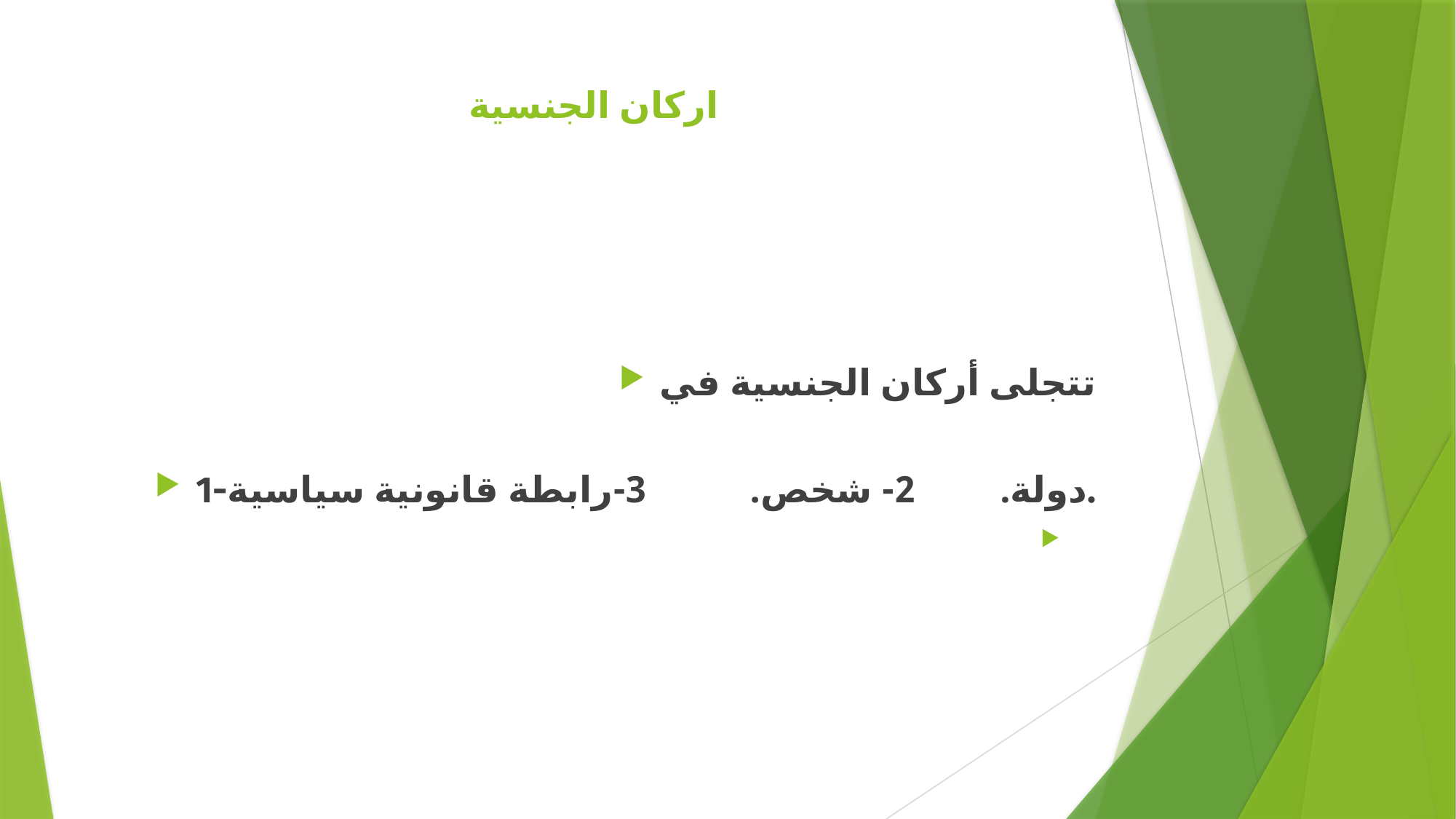

# اركان الجنسية

تتجلى أركان الجنسية في

1-دولة.         2- شخص.           3-رابطة قانونية سياسية.